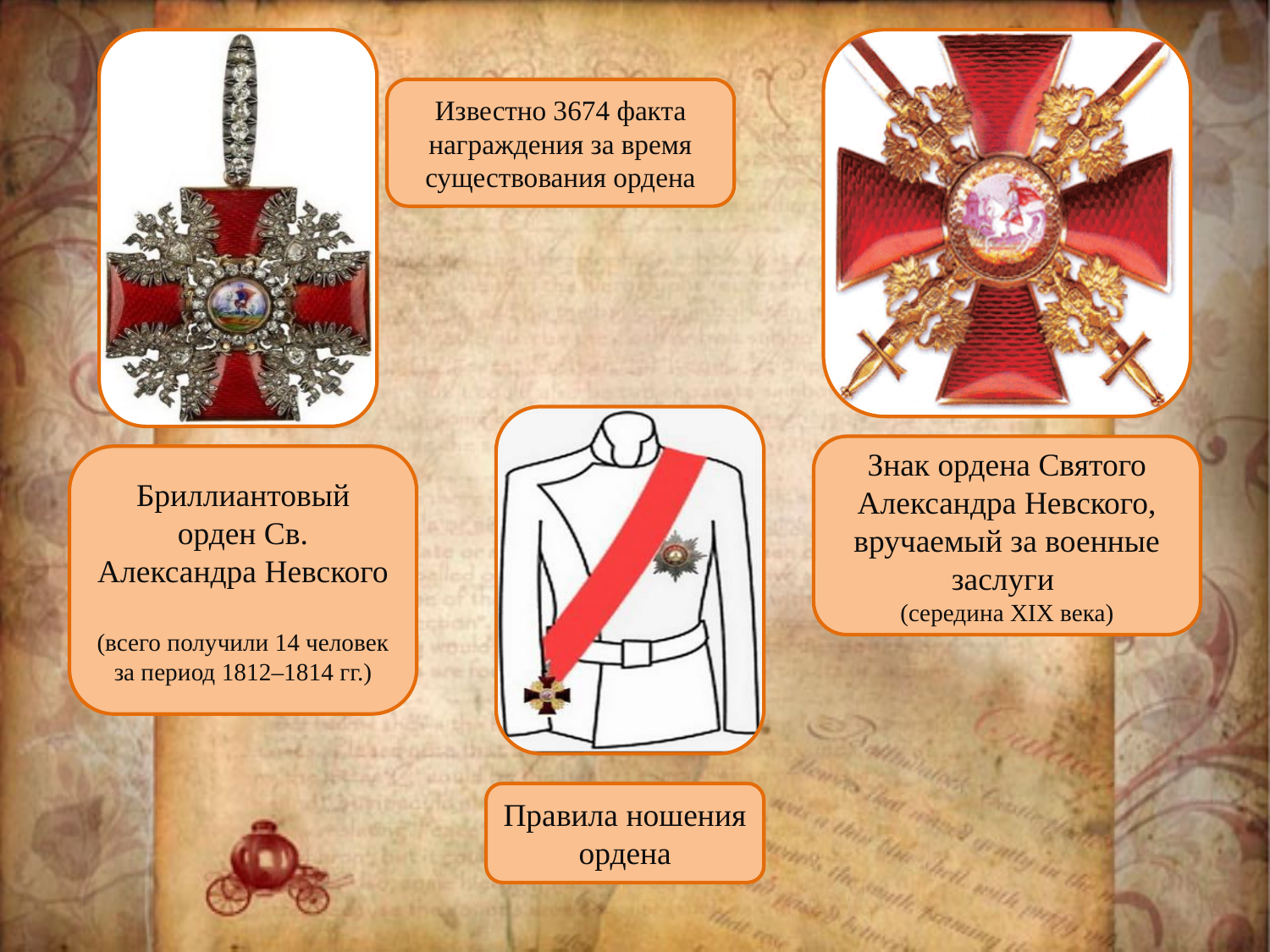

#
Известно 3674 факта награждения за время существования ордена

Знак ордена Святого Александра Невского, вручаемый за военные заслуги
(середина XIX века)
Бриллиантовый орден Св. Александра Невского
(всего получили 14 человек за период 1812–1814 гг.)

Правила ношения ордена